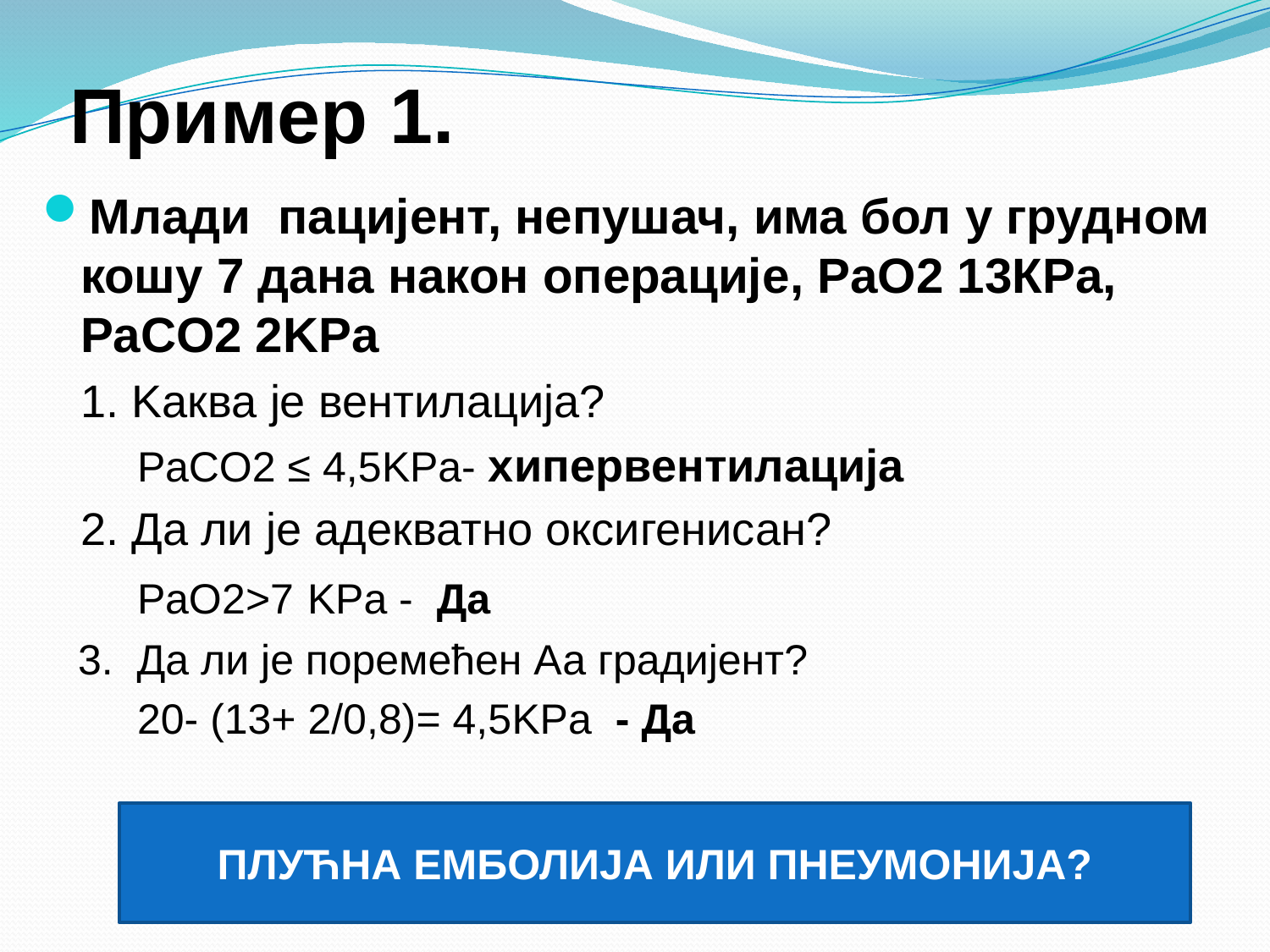

# Пример 1.
Млади  пацијент, непушач, има бол у грудном кошу 7 дана након операције, PaO2 13КPa, PaCO2 2KPa
   1. Kаква је вентилација?
        PaCO2 ≤ 4,5KPa- хипервентилација
   2. Да ли је адекватно оксигенисан?
        PaO2>7 KPa -  Да
   3.  Да ли је поремећен Аа градијент?
        20- (13+ 2/0,8)= 4,5KPa  - Да

ПЛУЋНА ЕМБОЛИЈА ИЛИ ПНЕУМОНИЈА?